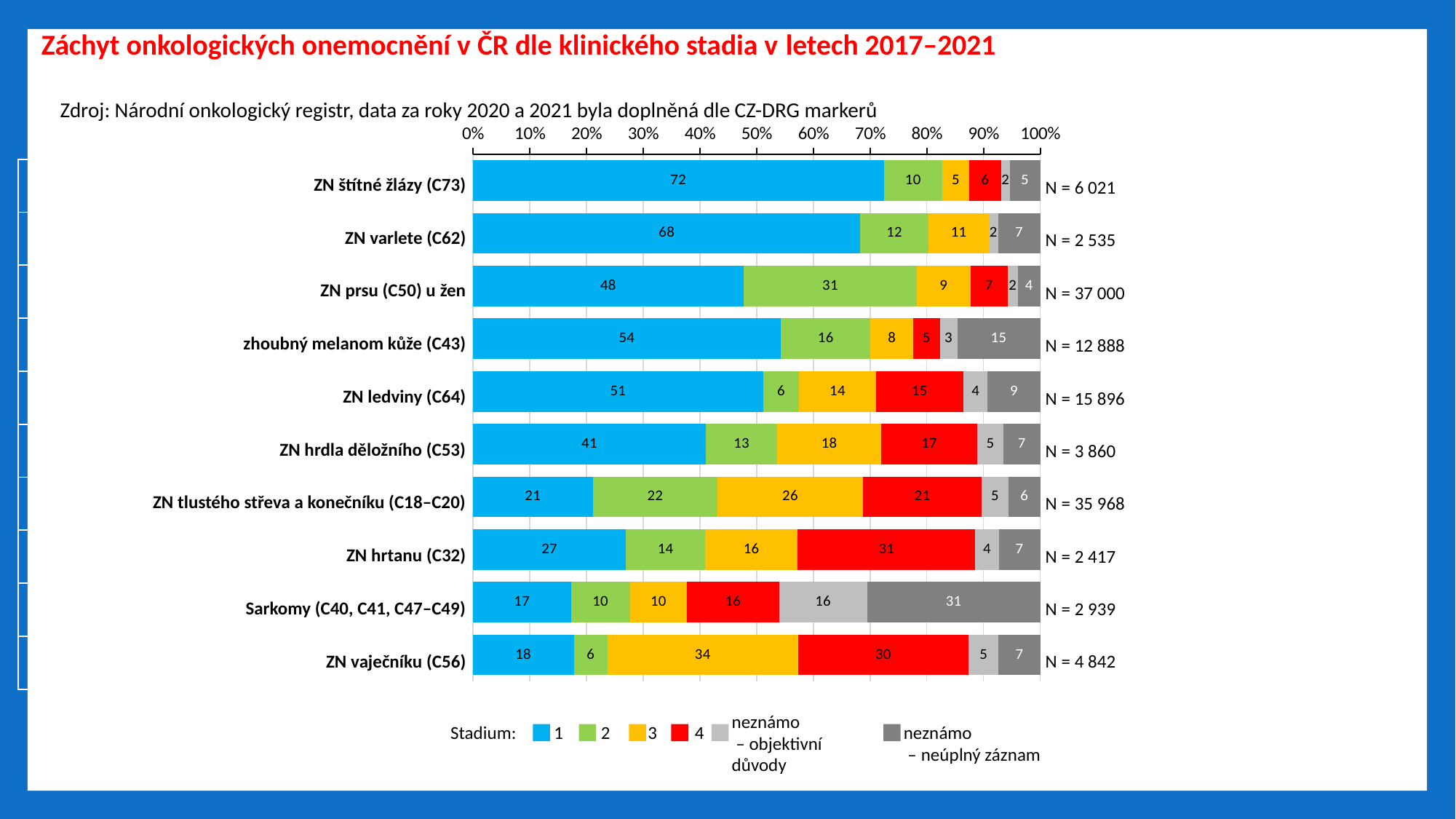

Záchyt onkologických onemocnění v ČR dle klinického stadia v letech 2017–2021
Zdroj: Národní onkologický registr, data za roky 2020 a 2021 byla doplněná dle CZ-DRG markerů

### Chart

| Category | 0 | 1 | 2 | 3 | 4 | X | Y |
|---|---|---|---|---|---|---|---|
| ZN štítné žlázy (C73) | None | 72.42983 | 10.29729 | 4.76665 | 5.580468 | 1.54459392 | 5.381166 |
| ZN varlete (C62) | None | 68.28402 | 12.03156 | 10.65089 | None | 1.617357 | 7.416174 |
| ZN prsu (C50) u žen | None | 47.67838 | 30.6 | 9.391892 | 6.621622 | 1.73783784 | 3.97027 |
| zhoubný melanom kůže (C43) | None | 54.26754 | 15.82092 | 7.526381 | 4.68653 | 3.06486654 | 14.63377 |
| ZN ledviny (C64) | None | 51.17011 | 6.328636 | 13.51912 | 15.49446 | 4.21489683 | 9.272773 |
| ZN hrdla děložního (C53) | None | 41.06218 | 12.59067 | 18.29016 | 16.96891 | 4.55958549 | 6.528497 |
| ZN tlustého střeva a konečníku (C18–C20) | None | 21.10487 | 22.01957 | 25.62834 | 20.92694 | 4.6819395 | 5.638345 |
| ZN hrtanu (C32) | None | 26.97559 | 13.9429 | 16.34257 | 31.27844 | 4.13736036 | 7.323128 |
| sarkomy | None | 17.28479 | 10.37768 | 10.07145 | 16.23001 | 15.5154815 | 30.52059 |
| ZN vaječníku (C56) | None | 17.76126 | 5.947955 | 33.58116 | 30.11152 | 5.24576621 | 7.352334 |
| ZN štítné žlázy (C73) |
| --- |
| ZN varlete (C62) |
| ZN prsu (C50) u žen |
| zhoubný melanom kůže (C43) |
| ZN ledviny (C64) |
| ZN hrdla děložního (C53) |
| ZN tlustého střeva a konečníku (C18–C20) |
| ZN hrtanu (C32) |
| Sarkomy (C40, C41, C47–C49) |
| ZN vaječníku (C56) |
| N = 6 021 |
| --- |
| N = 2 535 |
| N = 37 000 |
| N = 12 888 |
| N = 15 896 |
| N = 3 860 |
| N = 35 968 |
| N = 2 417 |
| N = 2 939 |
| N = 4 842 |
neznámo
 – objektivní důvody
neznámo
 – neúplný záznam
Stadium:         1         2         3         4